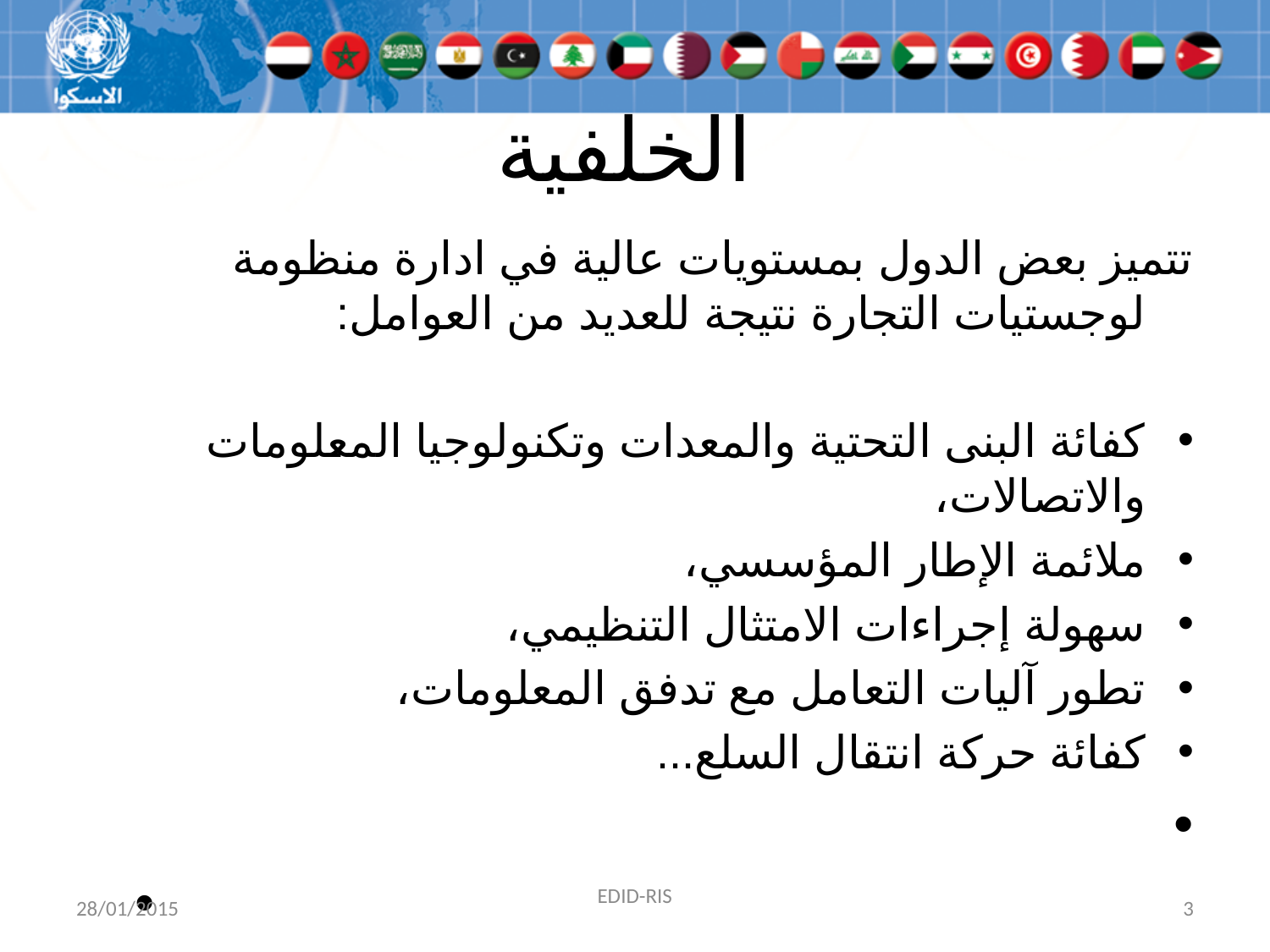

# الخلفية
تتميز بعض الدول بمستويات عالية في ادارة منظومة لوجستيات التجارة نتيجة للعديد من العوامل:

كفائة البنى التحتية والمعدات وتكنولوجيا المعلومات والاتصالات،
ملائمة الإطار المؤسسي،
سهولة إجراءات الامتثال التنظيمي،
تطور آليات التعامل مع تدفق المعلومات،
كفائة حركة انتقال السلع...

28/01/2015
EDID-RIS

3